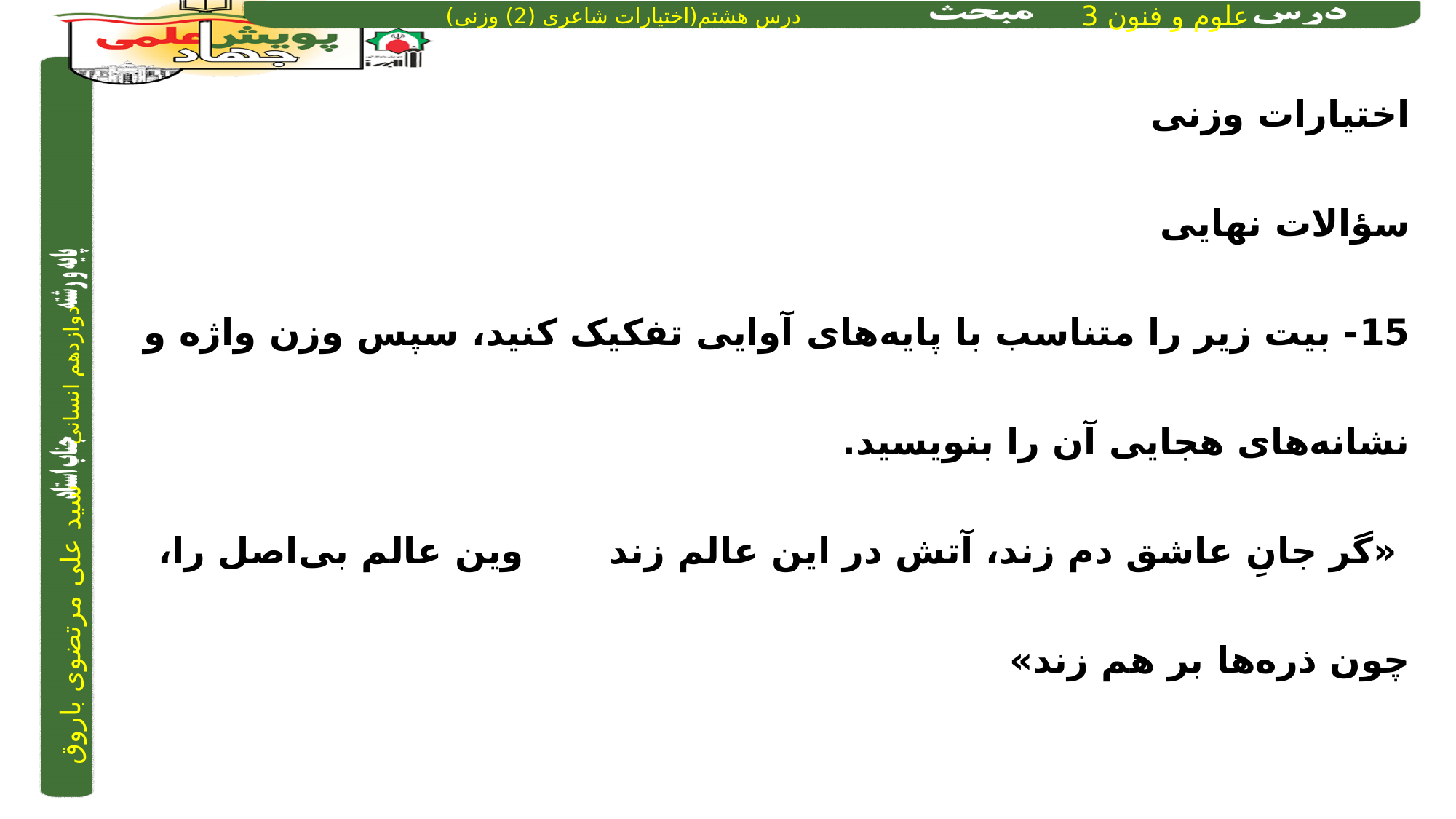

اختیارات وزنی
سؤالات نهایی
15- بیت زیر را متناسب با پایه‌های آوایی تفکیک کنید، سپس وزن واژه و نشانه‌های هجایی آن را بنویسید.‌
 «گر جانِ عاشق دم زند، آتش در این عالم زند	 	 وین عالم بی‌اصل را، چون ذره‌ها بر هم زند»